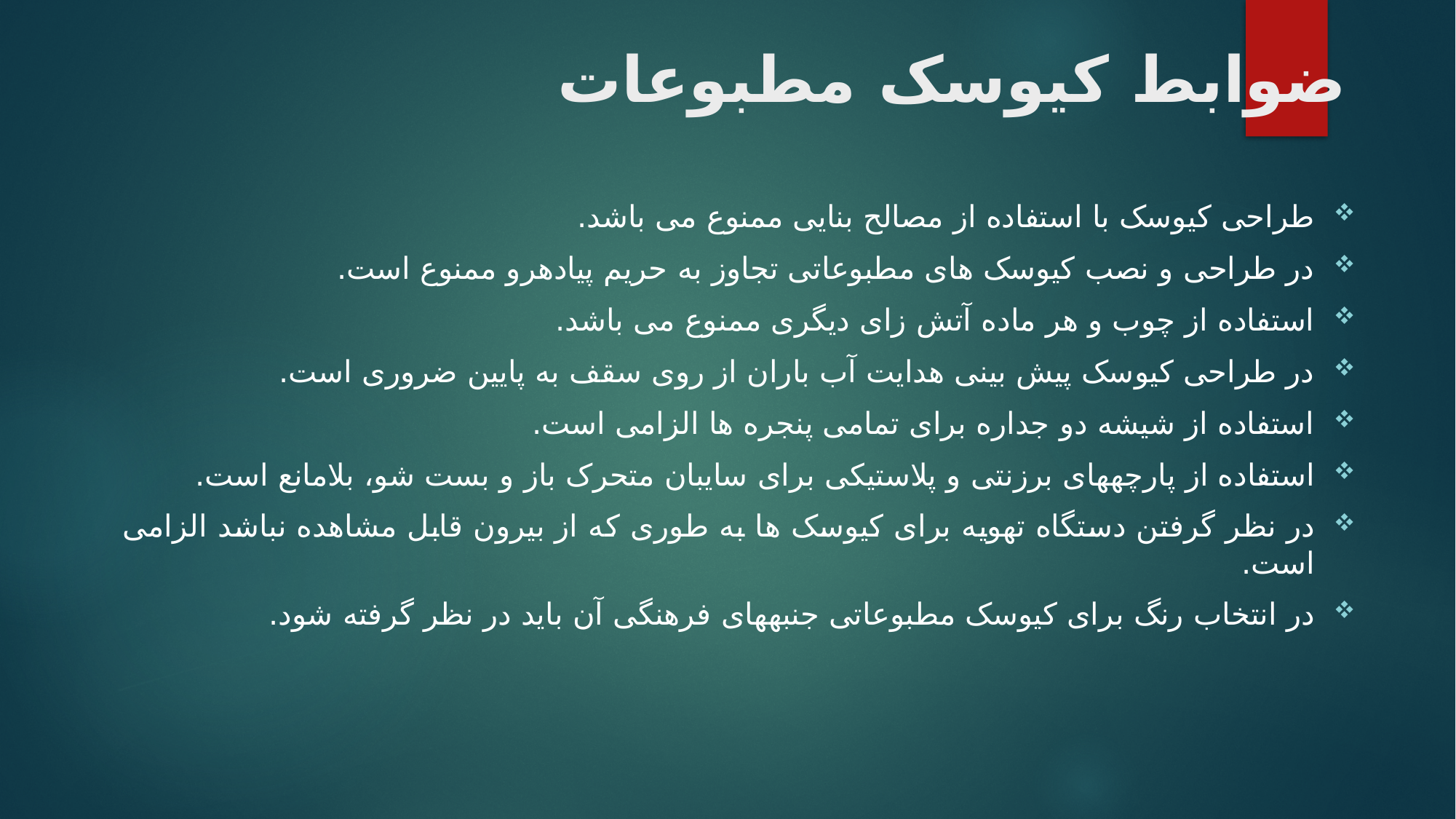

# ضوابط کیوسک مطبوعات
طراحی کیوسک با استفاده از مصالح بنایی ممنوع می باشد.
در طراحی و نصب کیوسک های مطبوعاتی تجاوز به حریم پیاده­رو ممنوع است.
استفاده از چوب و هر ماده آتش زای دیگری ممنوع می باشد.
در طراحی کیوسک پیش بینی هدایت آب باران از روی سقف به پایین ضروری است.
استفاده از شیشه دو جداره برای تمامی پنجره ها الزامی است.
استفاده از پارچه­های برزنتی و پلاستیکی برای سایبان متحرک باز و بست شو، بلامانع است.
در نظر گرفتن دستگاه تهویه برای کیوسک ها به طوری که از بیرون قابل مشاهده نباشد الزامی است.
در انتخاب رنگ برای کیوسک مطبوعاتی جنبه­های فرهنگی آن باید در نظر گرفته شود.